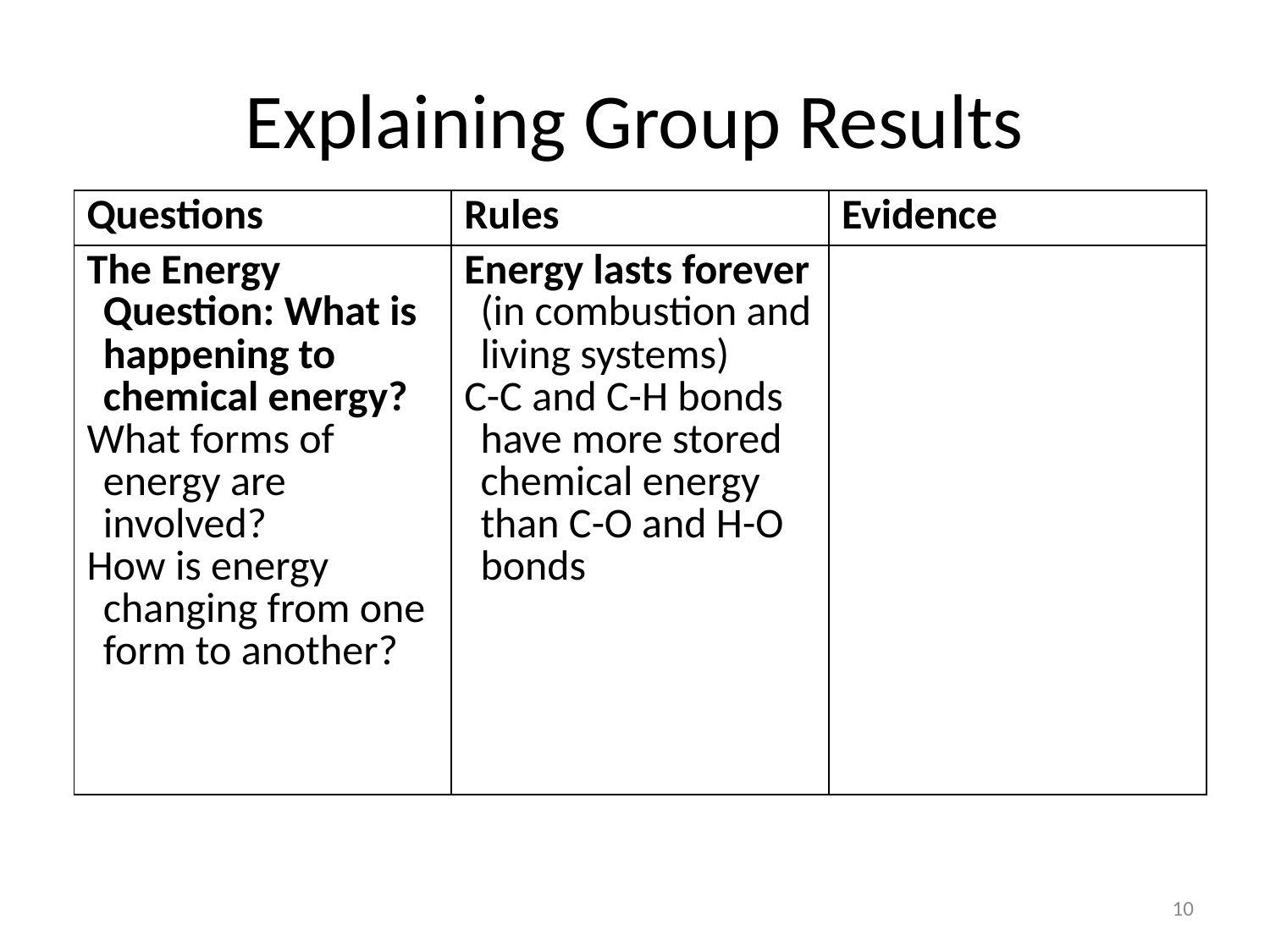

# Explaining Group Results
| Questions | Rules | Evidence |
| --- | --- | --- |
| The Energy Question: What is happening to chemical energy? What forms of energy are involved? How is energy changing from one form to another? | Energy lasts forever (in combustion and living systems) C-C and C-H bonds have more stored chemical energy than C-O and H-O bonds |  |

10